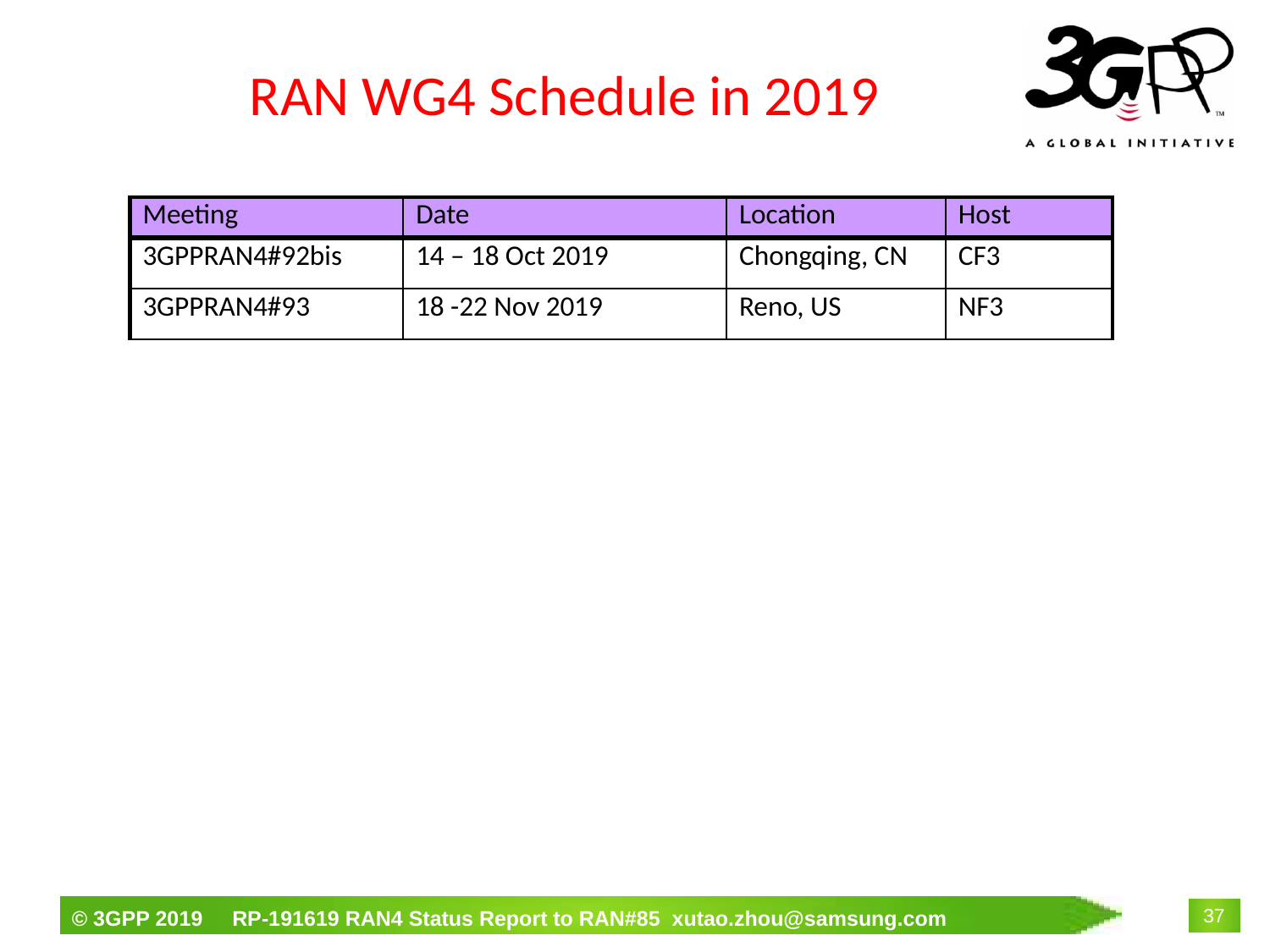

# RAN WG4 Schedule in 2019
| Meeting | Date | Location | Host |
| --- | --- | --- | --- |
| 3GPPRAN4#92bis | 14 – 18 Oct 2019 | Chongqing, CN | CF3 |
| 3GPPRAN4#93 | 18 -22 Nov 2019 | Reno, US | NF3 |